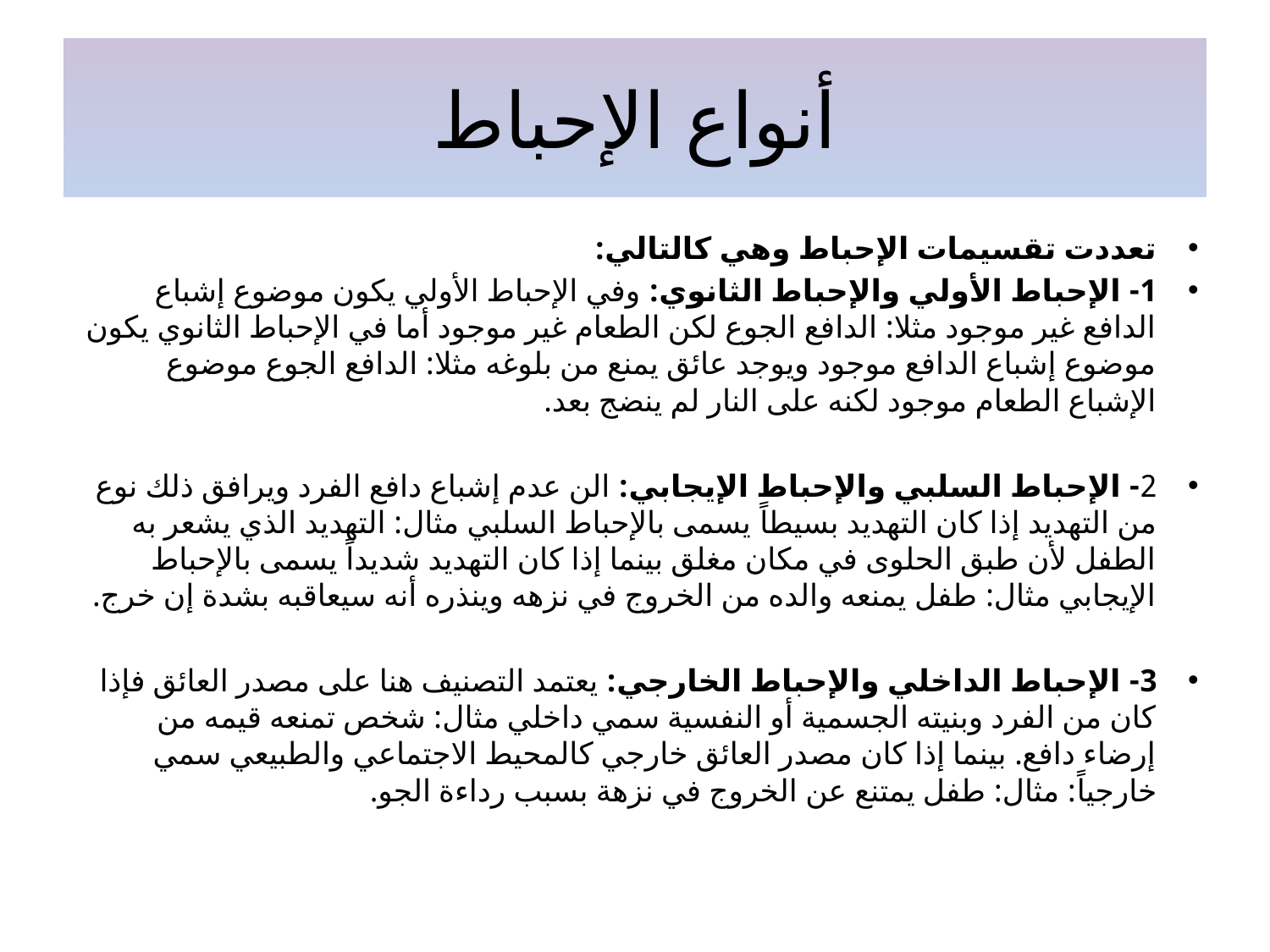

# أنواع الإحباط
تعددت تقسيمات الإحباط وهي كالتالي:
1- الإحباط الأولي والإحباط الثانوي: وفي الإحباط الأولي يكون موضوع إشباع الدافع غير موجود مثلا: الدافع الجوع لكن الطعام غير موجود أما في الإحباط الثانوي يكون موضوع إشباع الدافع موجود ويوجد عائق يمنع من بلوغه مثلا: الدافع الجوع موضوع الإشباع الطعام موجود لكنه على النار لم ينضج بعد.

2- الإحباط السلبي والإحباط الإيجابي: الن عدم إشباع دافع الفرد ويرافق ذلك نوع من التهديد إذا كان التهديد بسيطاً يسمى بالإحباط السلبي مثال: التهديد الذي يشعر به الطفل لأن طبق الحلوى في مكان مغلق بينما إذا كان التهديد شديداً يسمى بالإحباط الإيجابي مثال: طفل يمنعه والده من الخروج في نزهه وينذره أنه سيعاقبه بشدة إن خرج.

3- الإحباط الداخلي والإحباط الخارجي: يعتمد التصنيف هنا على مصدر العائق فإذا كان من الفرد وبنيته الجسمية أو النفسية سمي داخلي مثال: شخص تمنعه قيمه من إرضاء دافع. بينما إذا كان مصدر العائق خارجي كالمحيط الاجتماعي والطبيعي سمي خارجياً: مثال: طفل يمتنع عن الخروج في نزهة بسبب رداءة الجو.